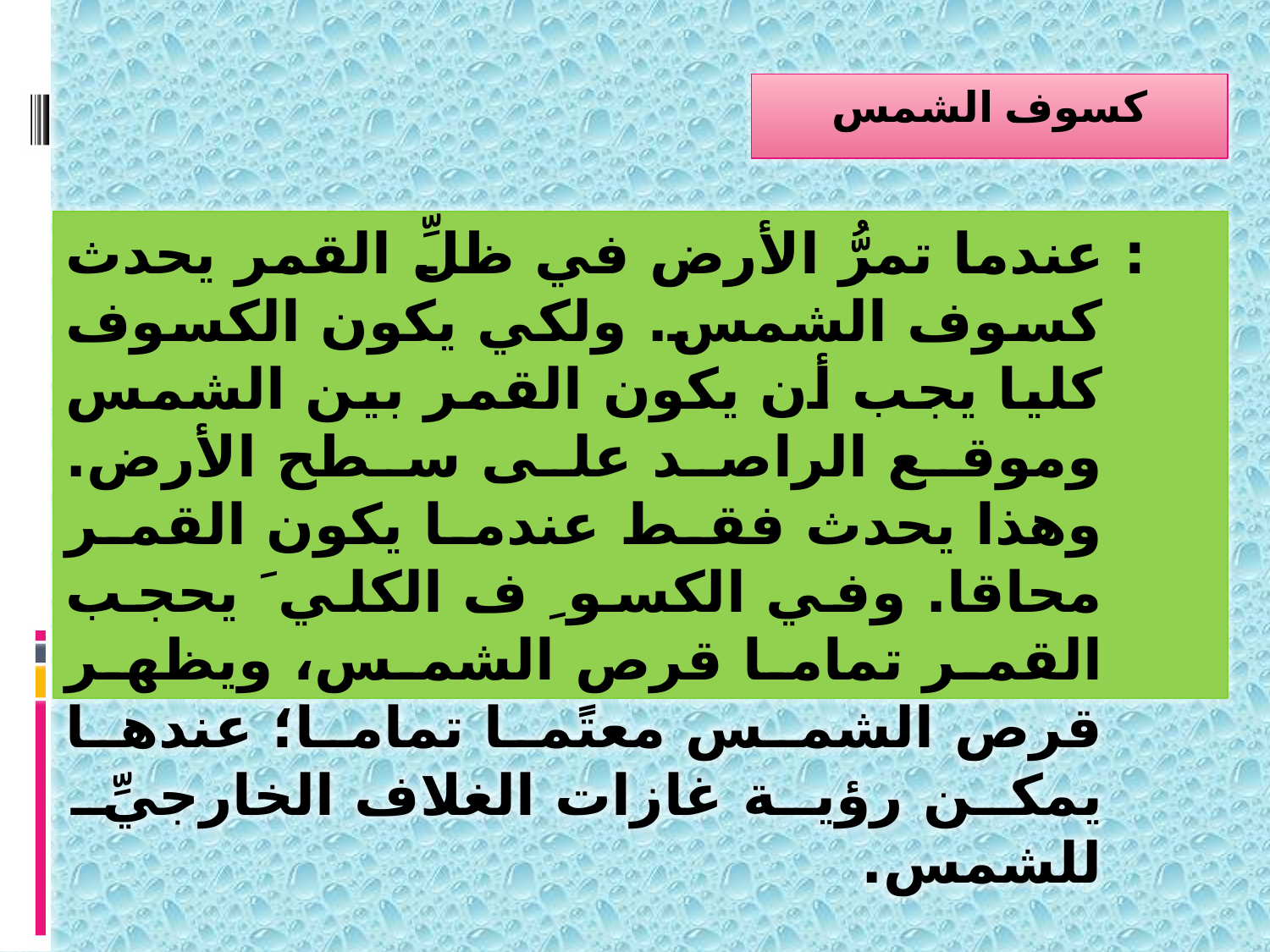

كسوف الشمس
   : عندما تمرُّ الأرض في ظلِّ القمر يحدث كسوف الشمس. ولكي يكون الكسوف كليا يجب أن يكون القمر بين الشمس وموقع الراصد على سطح الأرض. وهذا يحدث فقط عندما يكون القمر محاقا. وفي الكسو ِ ف الكلي َ يحجب القمر تماما قرص الشمس، ويظهر قرص الشمس معتًما تماما؛ عندها يمكن رؤية غازات الغلاف الخارجيِّ للشمس.